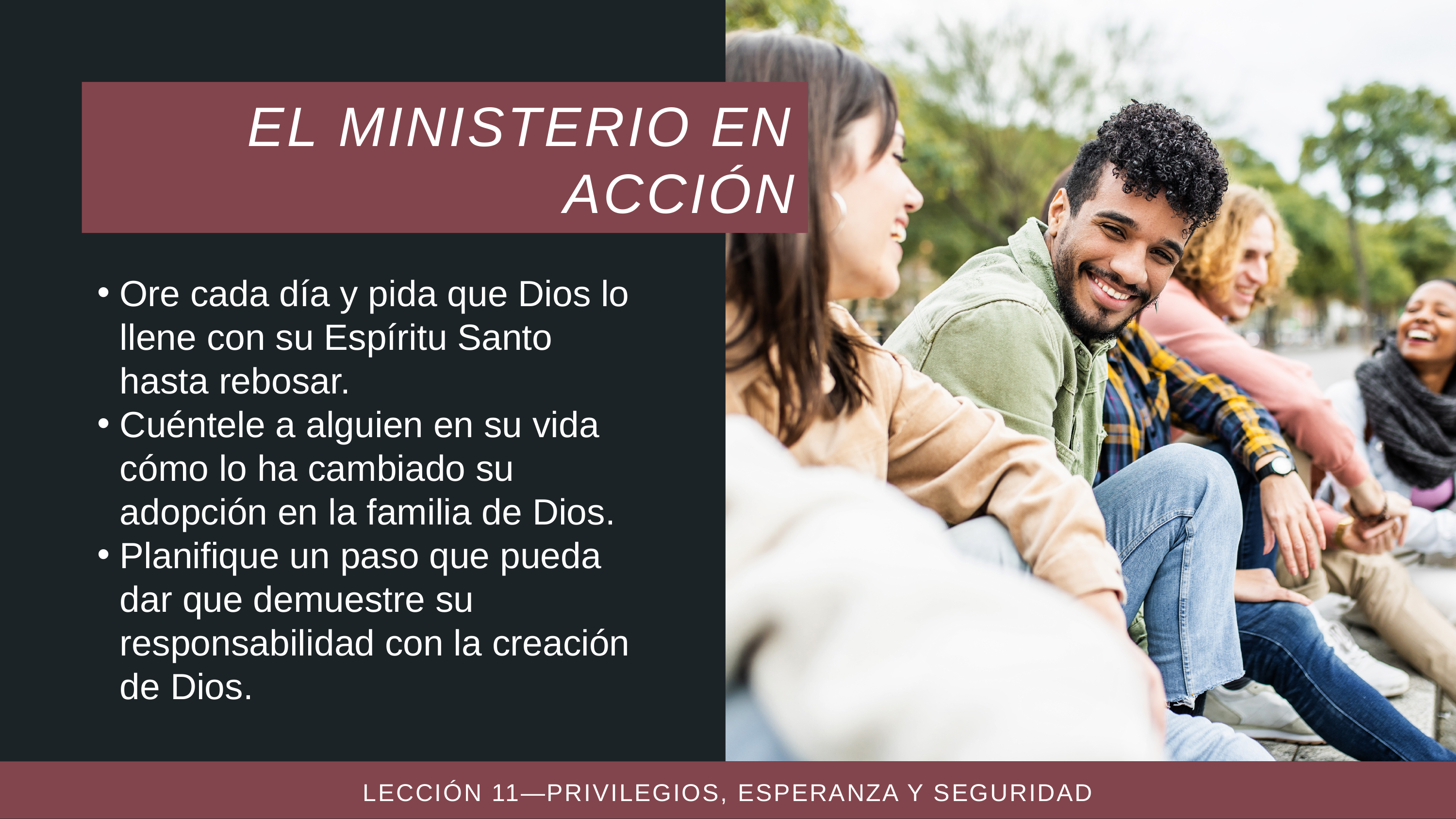

Ore cada día y pida que Dios lo llene con su Espíritu Santo hasta rebosar.
Cuéntele a alguien en su vida cómo lo ha cambiado su adopción en la familia de Dios.
Planifique un paso que pueda dar que demuestre su responsabilidad con la creación de Dios.